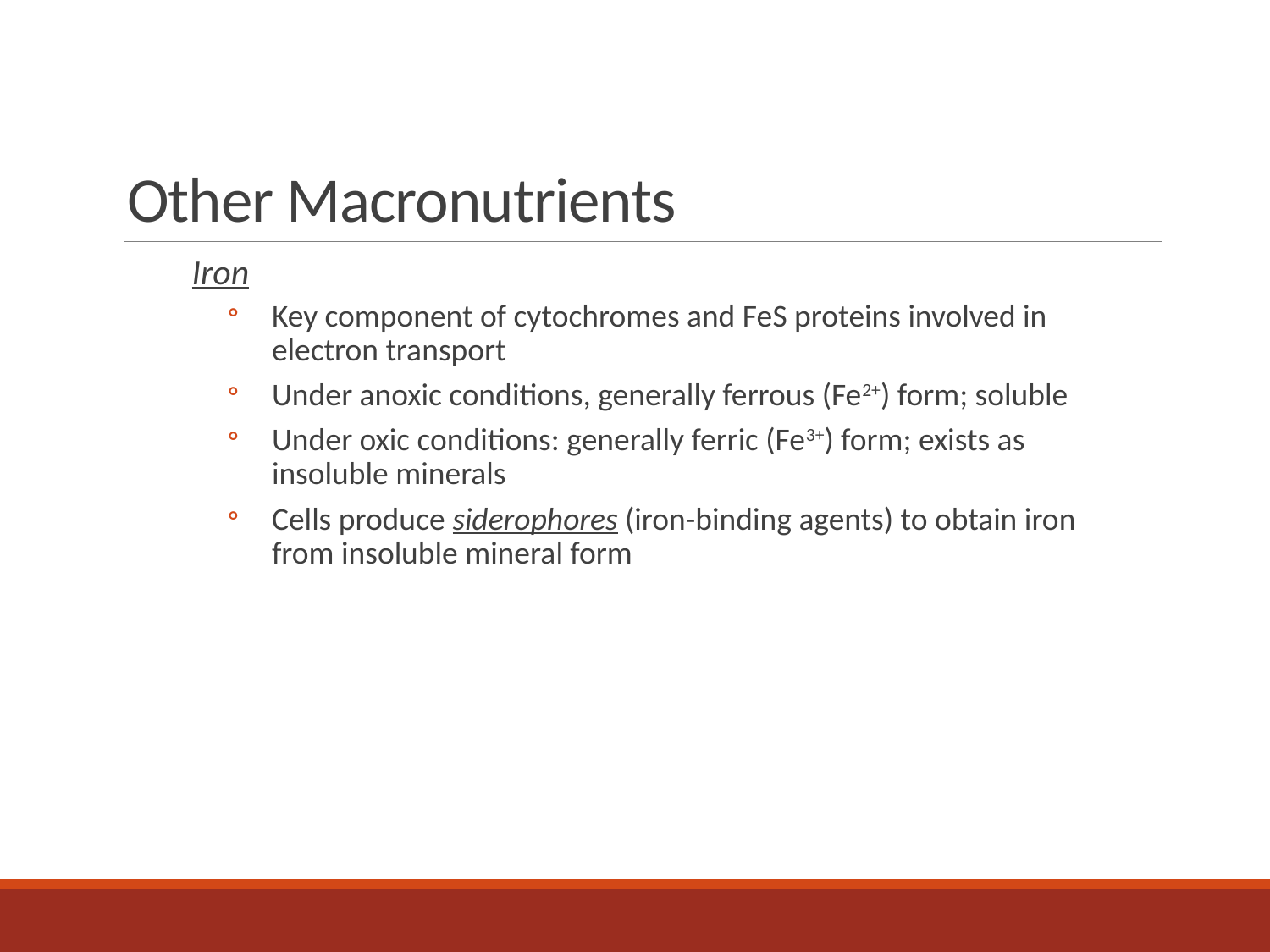

# Other Macronutrients
Iron
Key component of cytochromes and FeS proteins involved in electron transport
Under anoxic conditions, generally ferrous (Fe2+) form; soluble
Under oxic conditions: generally ferric (Fe3+) form; exists as insoluble minerals
Cells produce siderophores (iron-binding agents) to obtain iron from insoluble mineral form